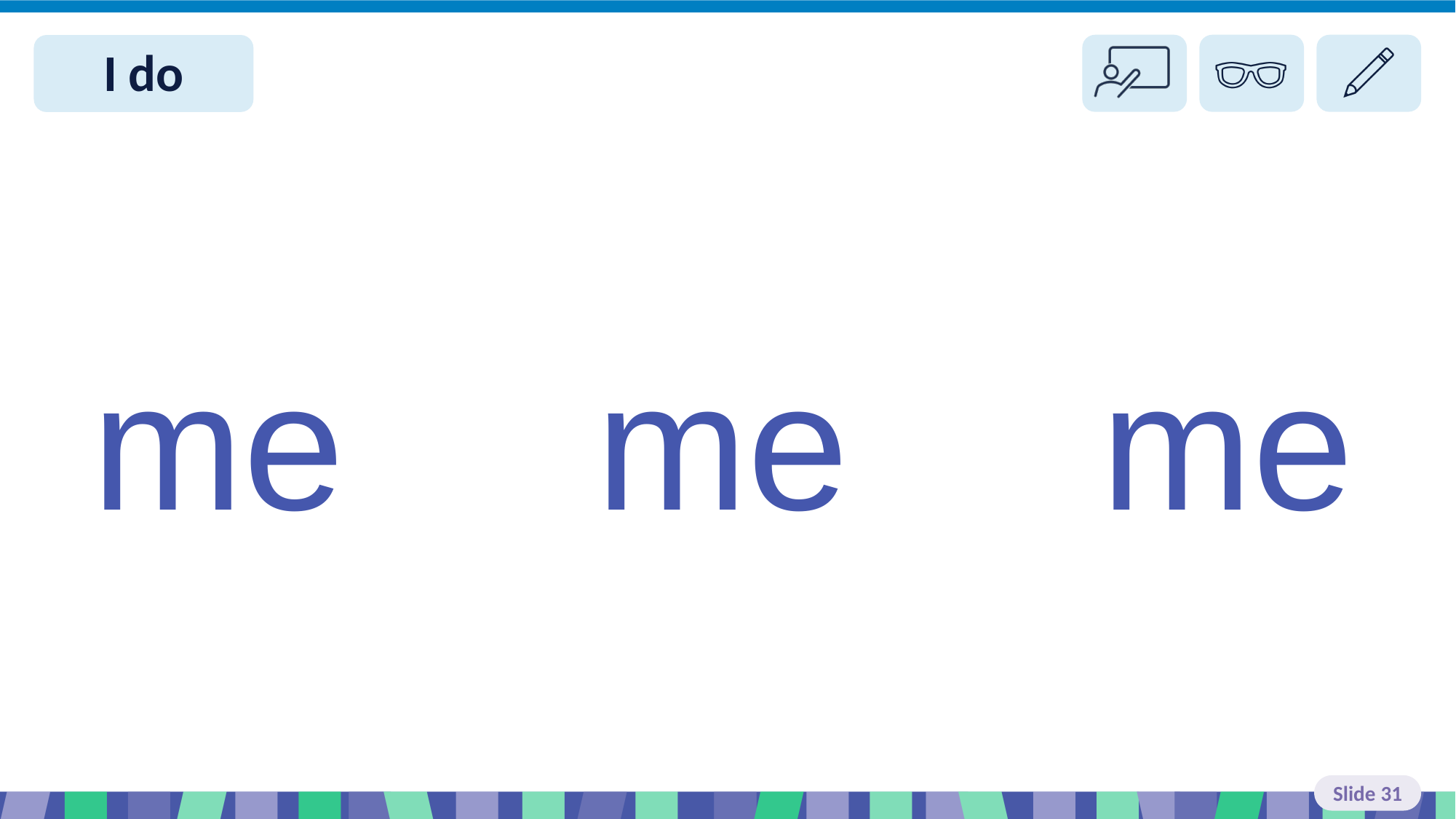

# Slide 31 I do read
me     me     me